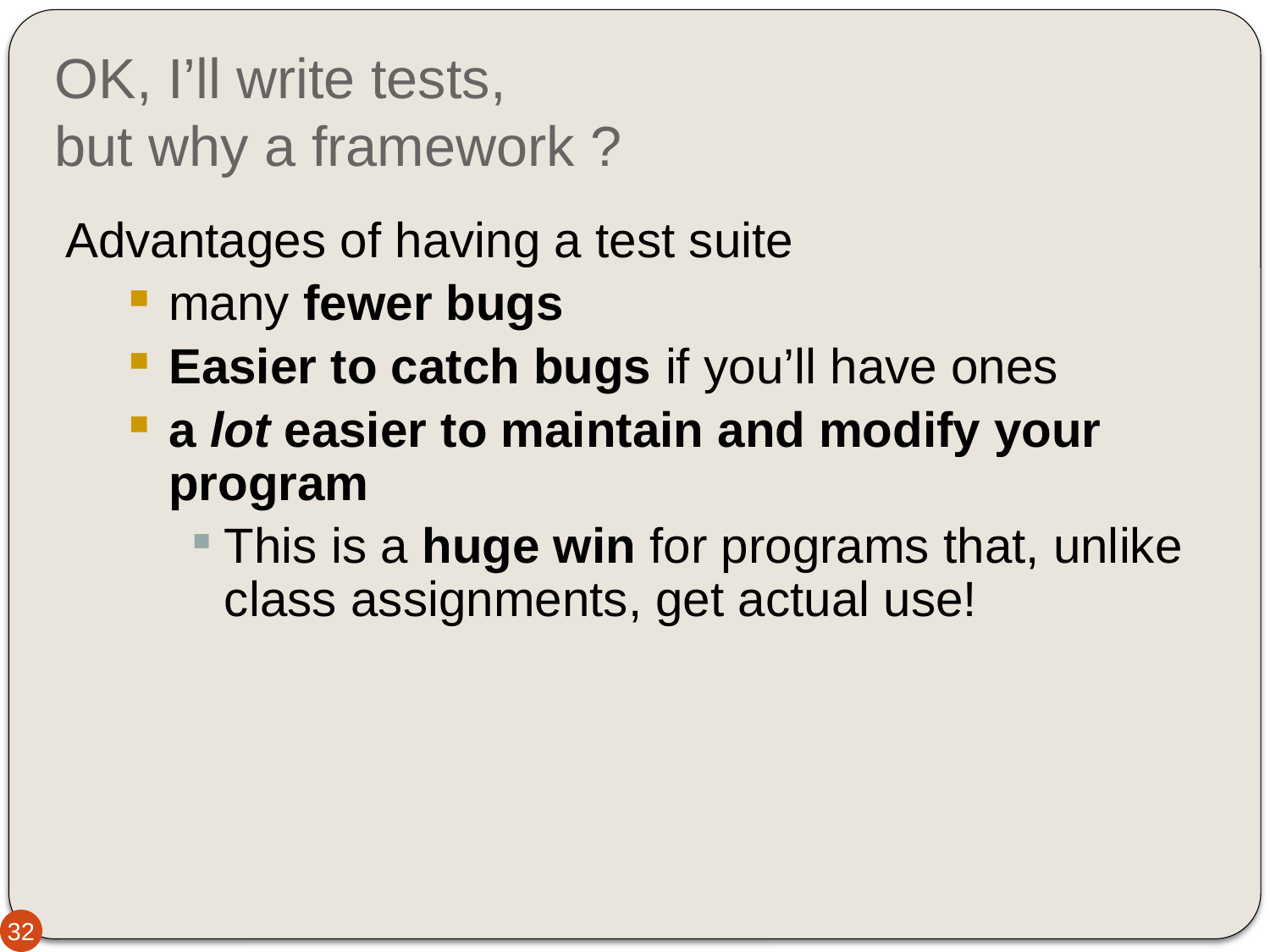

# OK, I’ll write tests, but why a framework ?

Advantages of having a test suite
many fewer bugs
Easier to catch bugs if you’ll have ones
a lot easier to maintain and modify your program
This is a huge win for programs that, unlike class assignments, get actual use!

32